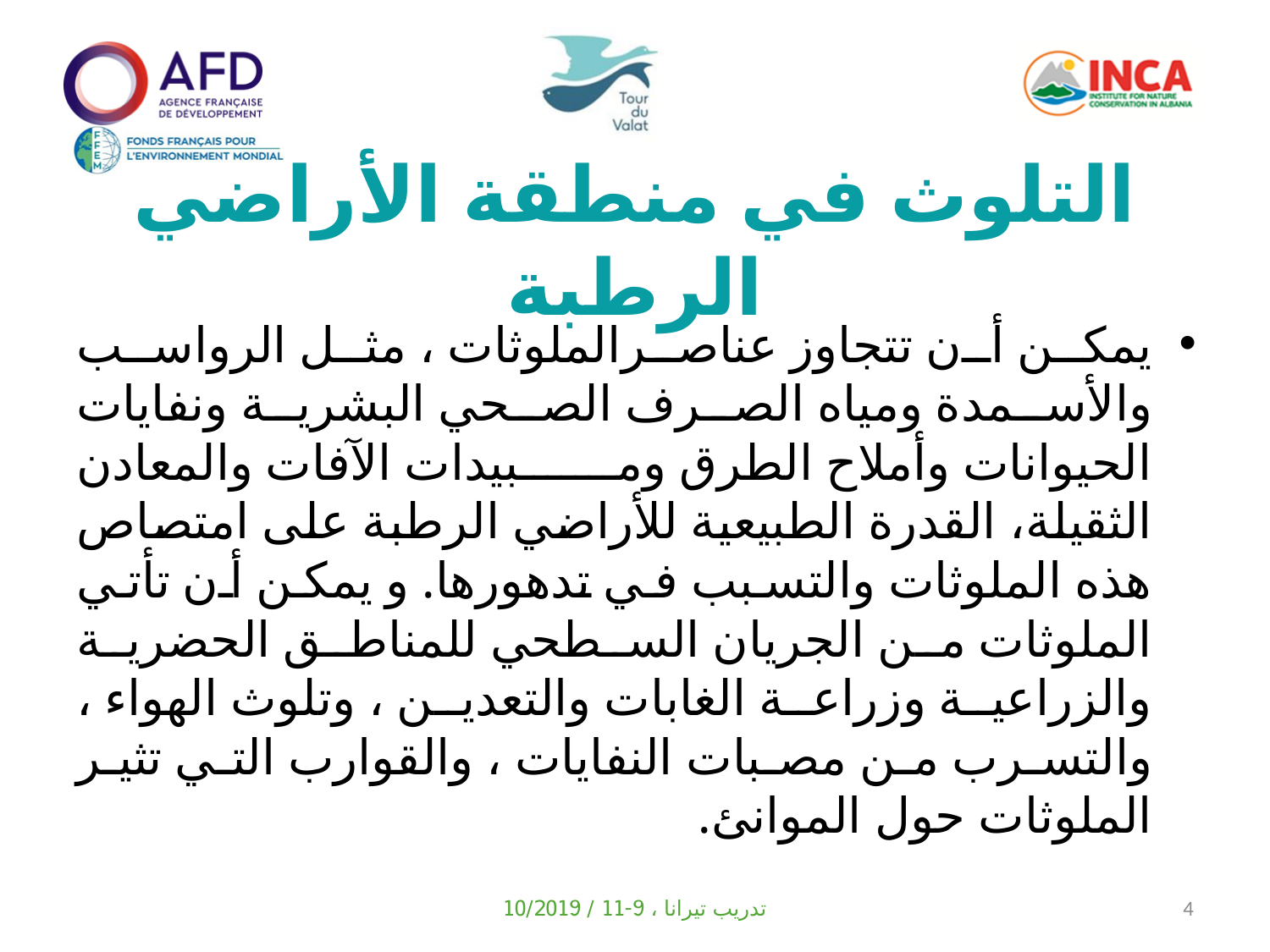

# التلوث في منطقة الأراضي الرطبة
يمكن أن تتجاوز عناصرالملوثات ، مثل الرواسب والأسمدة ومياه الصرف الصحي البشرية ونفايات الحيوانات وأملاح الطرق ومبيدات الآفات والمعادن الثقيلة، القدرة الطبيعية للأراضي الرطبة على امتصاص هذه الملوثات والتسبب في تدهورها. و يمكن أن تأتي الملوثات من الجريان السطحي للمناطق الحضرية والزراعية وزراعة الغابات والتعدين ، وتلوث الهواء ، والتسرب من مصبات النفايات ، والقوارب التي تثير الملوثات حول الموانئ.
تدريب تيرانا ، 9-11 / 10/2019
4